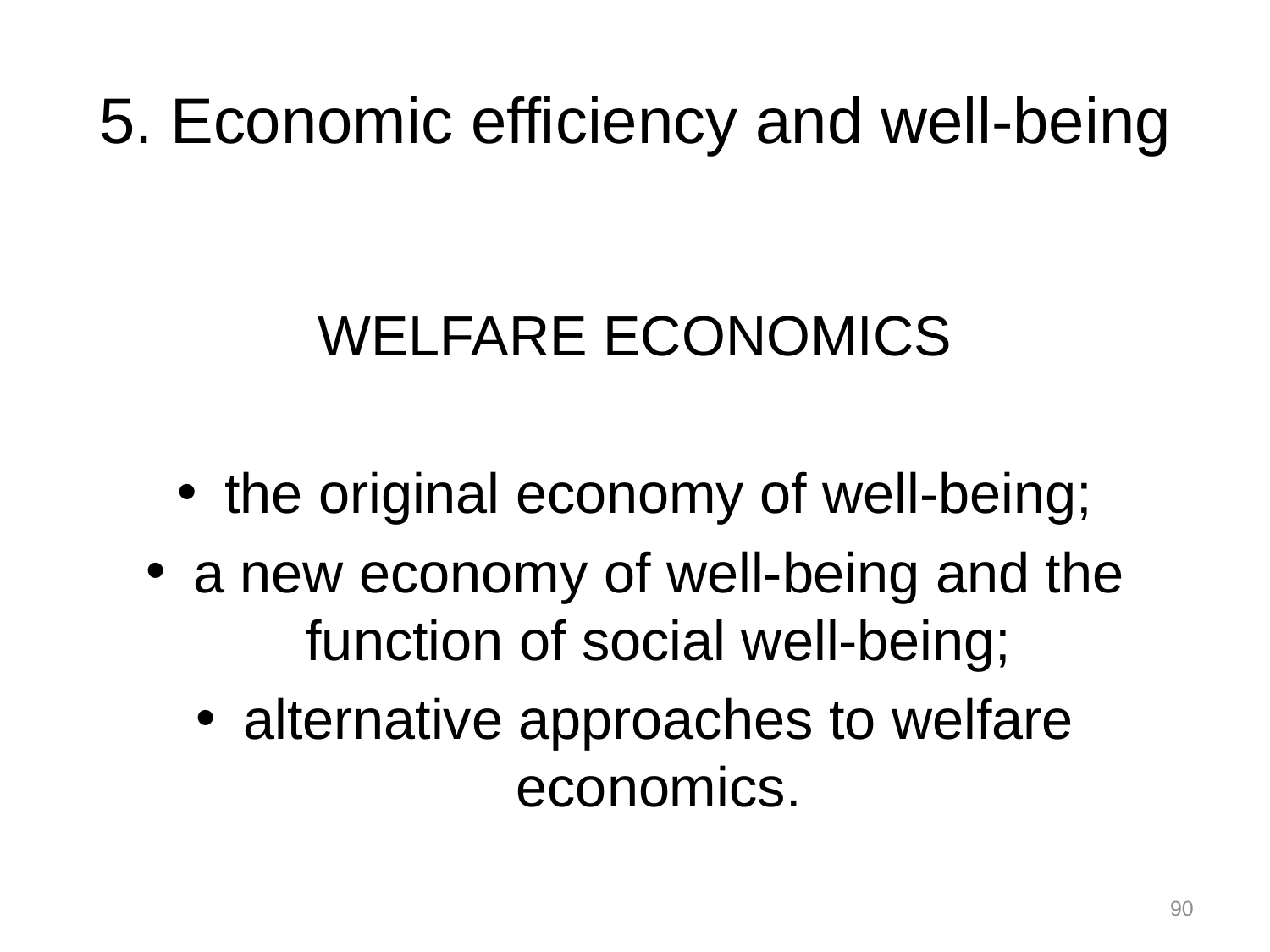

# 5. Economic efficiency and well-being

WELFARE ECONOMICS

the original economy of well-being;
a new economy of well-being and the function of social well-being;
alternative approaches to welfare economics.
90